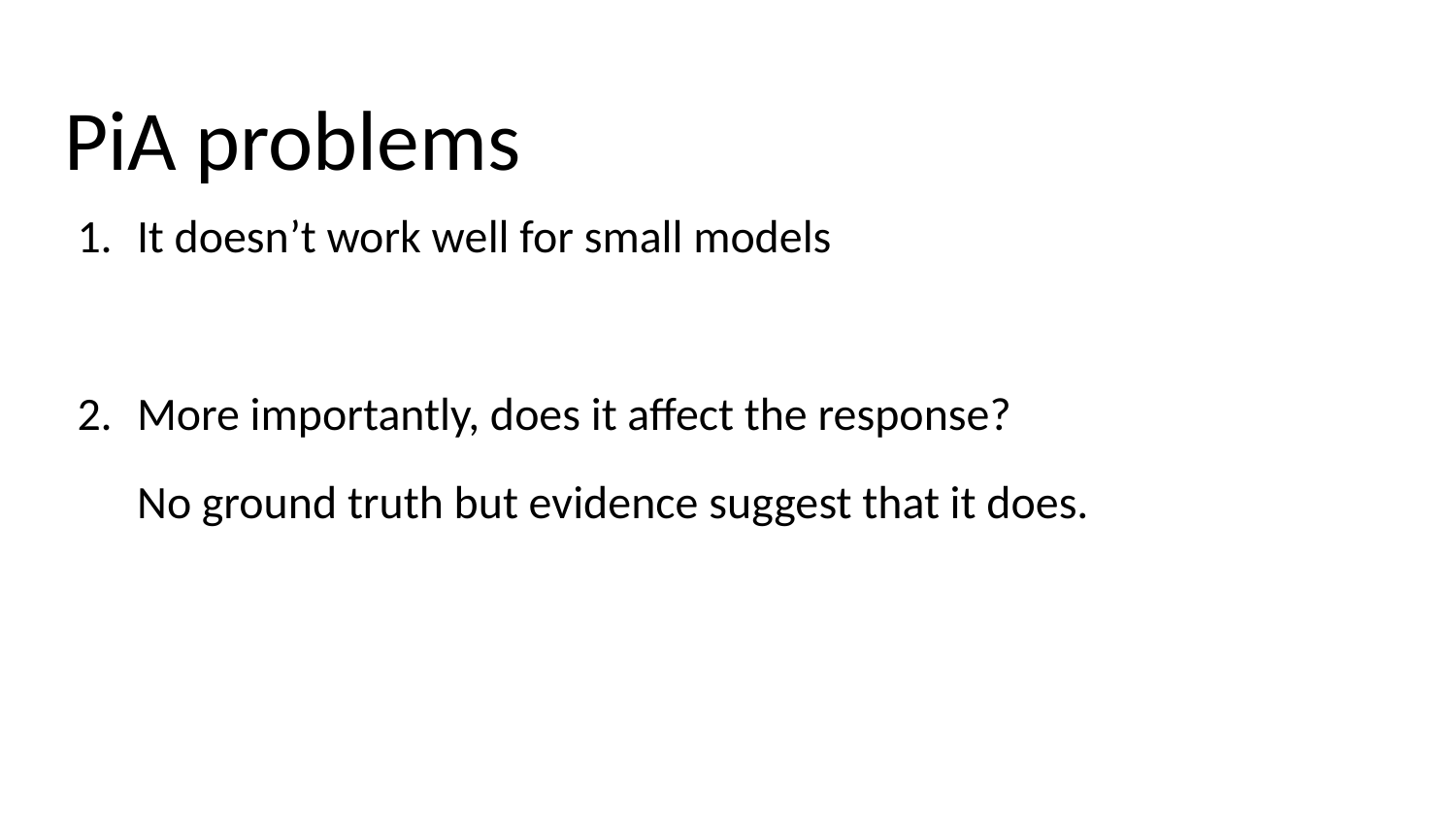

# PiA problems
It doesn’t work well for small models

More importantly, does it affect the response?
No ground truth but evidence suggest that it does.